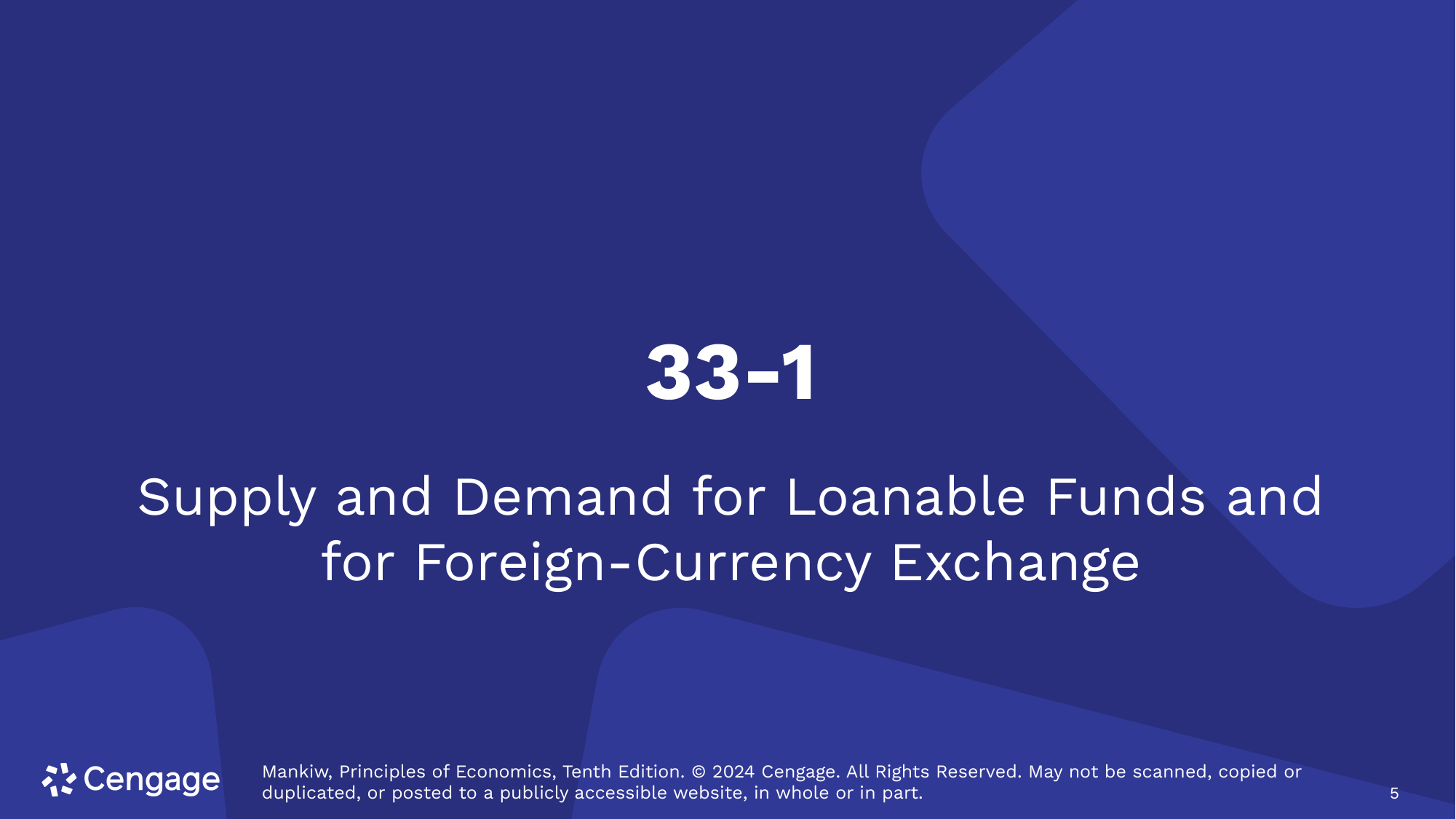

# 33-1
Supply and Demand for Loanable Funds and for Foreign-Currency Exchange